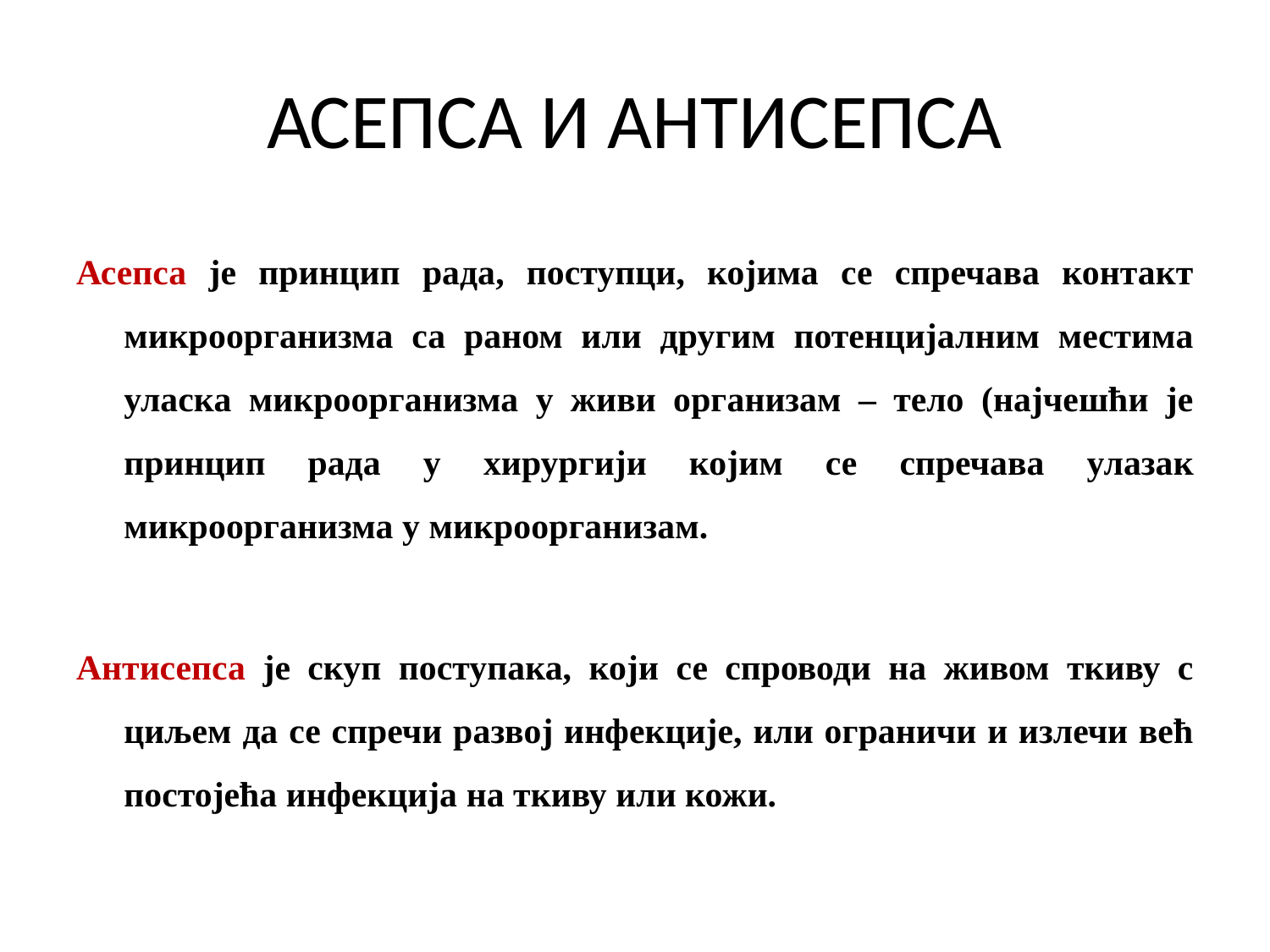

# АСЕПСА И АНТИСЕПСА
Асепса је принцип рада, поступци, којима се спречава контакт микроорганизма са раном или другим потенцијалним местима уласка микроорганизма у живи организам – тело (најчешћи је принцип рада у хирургији којим се спречава улазак микроорганизма у микроорганизам.

Антисепса је скуп поступака, који се спроводи на живом ткиву с циљем да се спречи развој инфекције, или ограничи и излечи већ постојећа инфекција на ткиву или кожи.